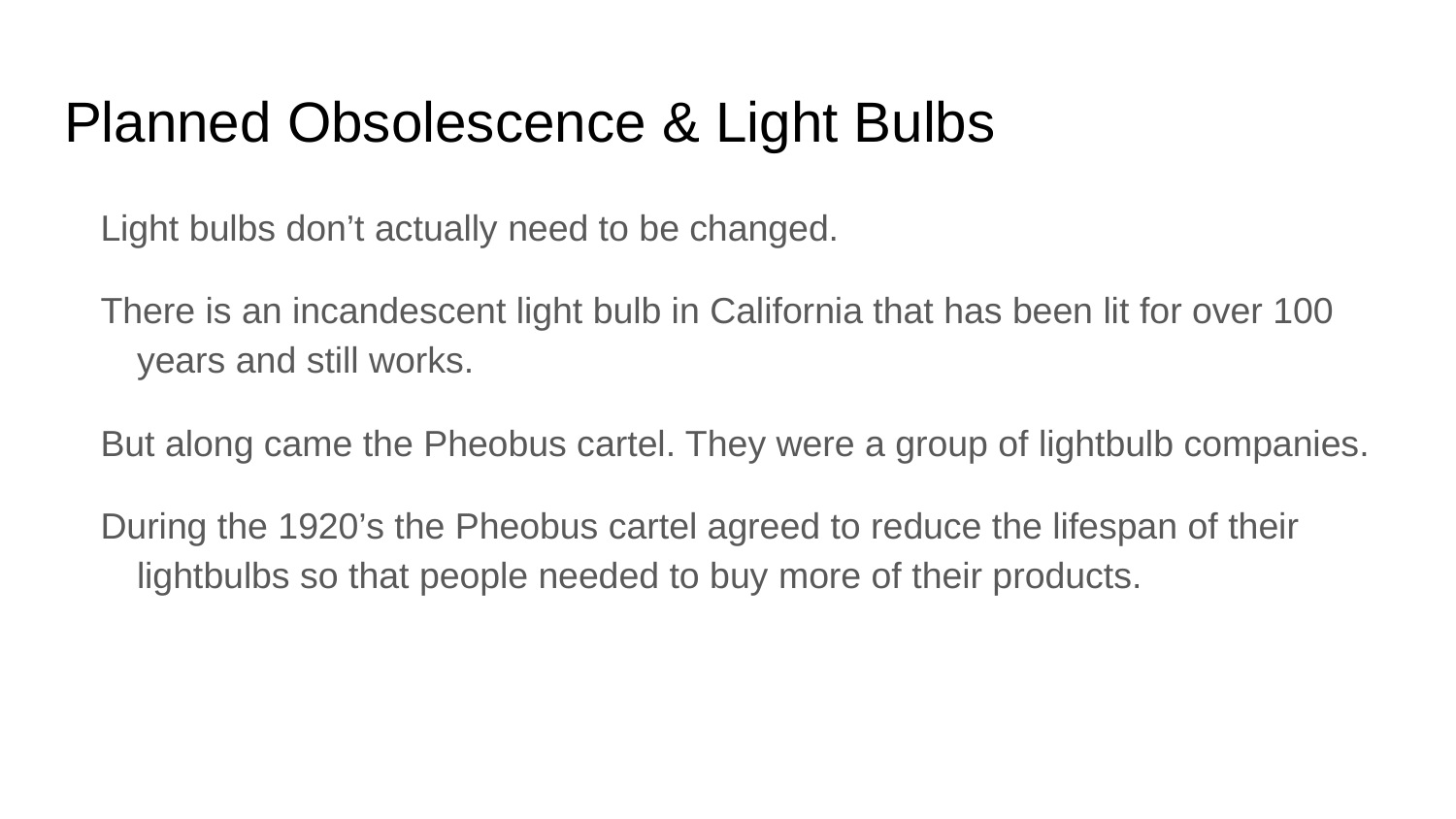

# Planned Obsolescence & Light Bulbs
Light bulbs don’t actually need to be changed.
There is an incandescent light bulb in California that has been lit for over 100 years and still works.
But along came the Pheobus cartel. They were a group of lightbulb companies.
During the 1920’s the Pheobus cartel agreed to reduce the lifespan of their lightbulbs so that people needed to buy more of their products.